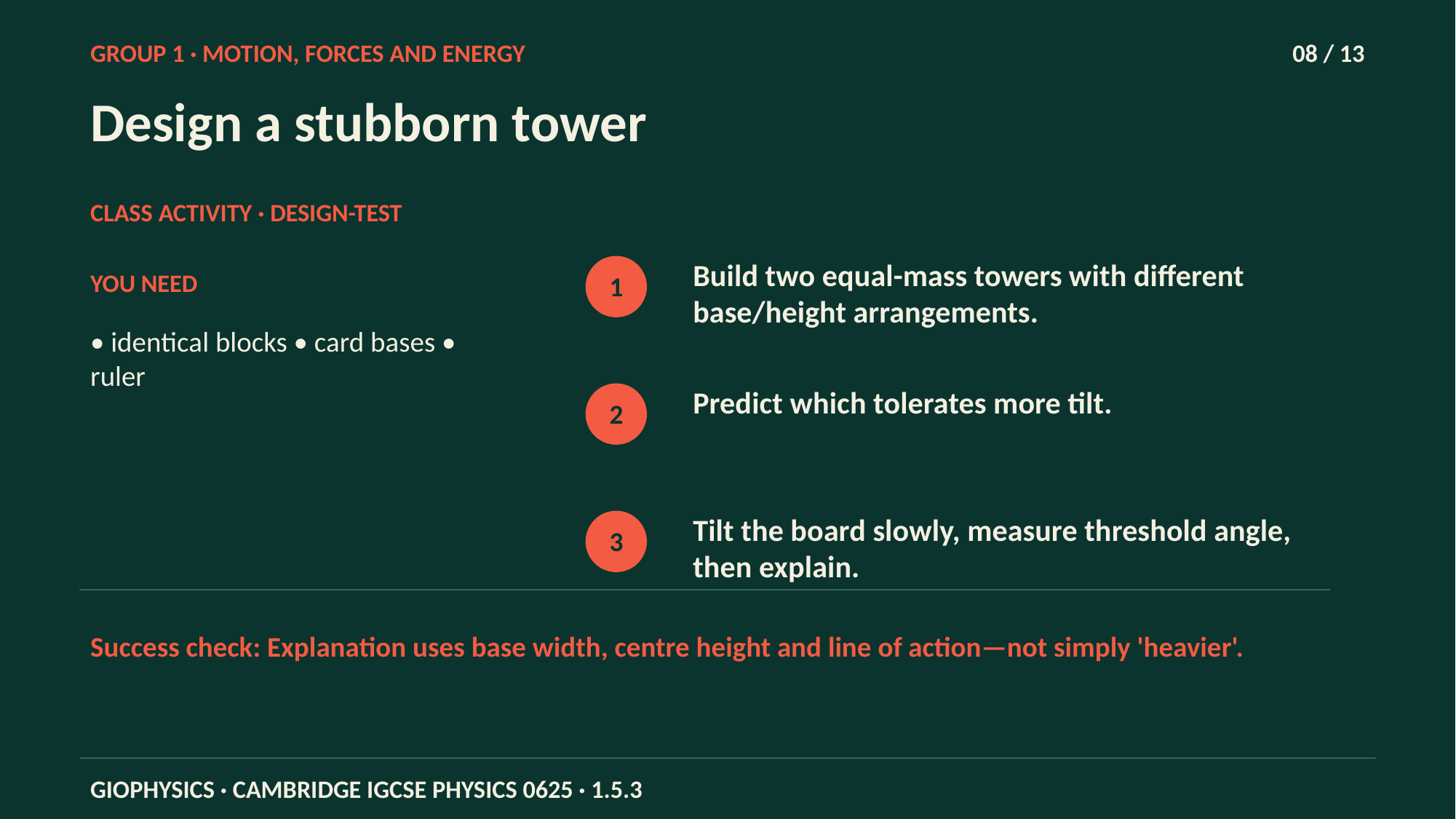

GROUP 1 · MOTION, FORCES AND ENERGY
08 / 13
Design a stubborn tower
CLASS ACTIVITY · DESIGN-TEST
Build two equal-mass towers with different base/height arrangements.

YOU NEED
1
• identical blocks • card bases • ruler
Predict which tolerates more tilt.

2
Tilt the board slowly, measure threshold angle, then explain.

3

Success check: Explanation uses base width, centre height and line of action—not simply 'heavier'.

GIOPHYSICS · CAMBRIDGE IGCSE PHYSICS 0625 · 1.5.3